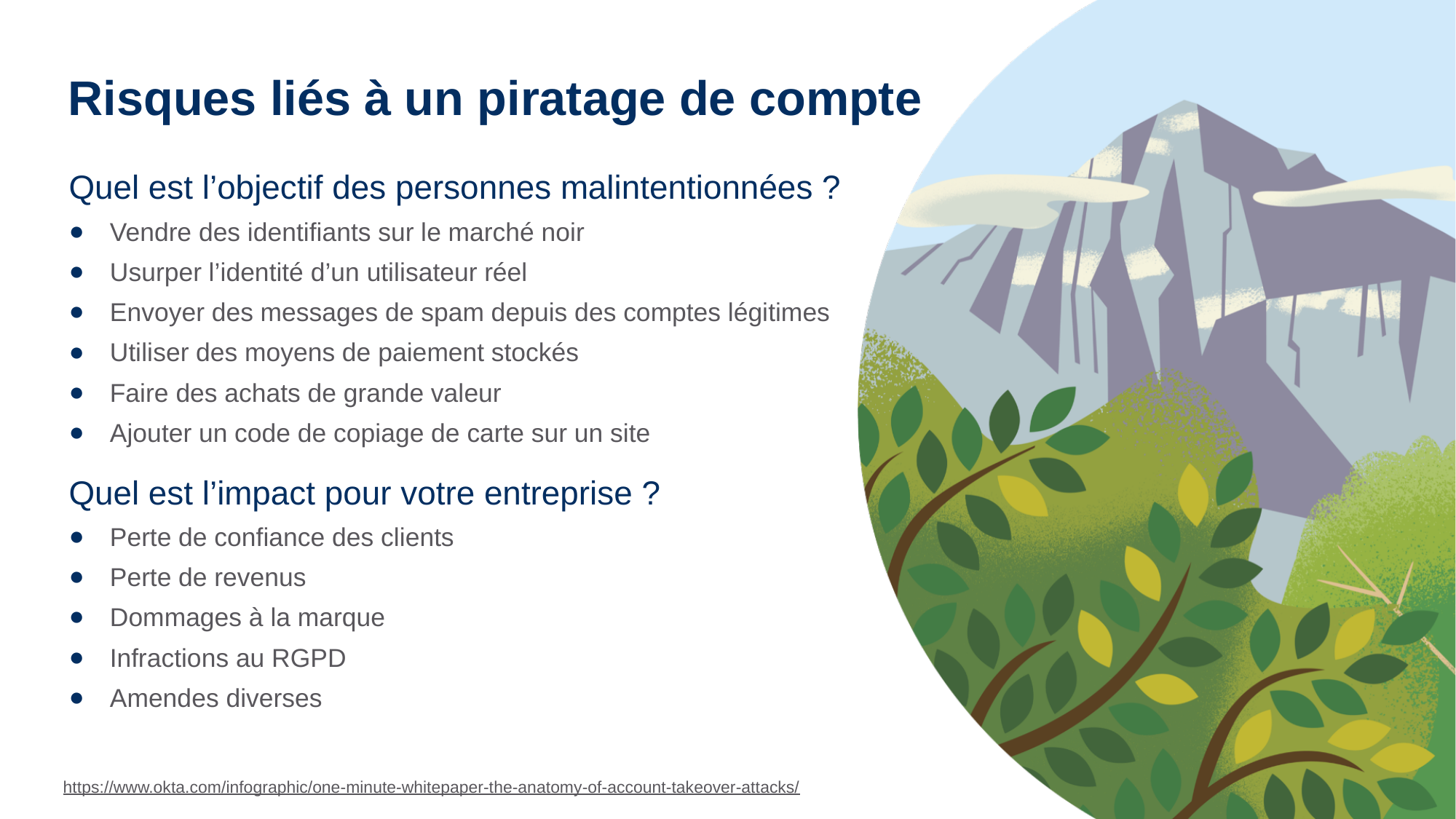

# Risques liés à un piratage de compte
Quel est l’objectif des personnes malintentionnées ?
Vendre des identifiants sur le marché noir
Usurper l’identité d’un utilisateur réel
Envoyer des messages de spam depuis des comptes légitimes
Utiliser des moyens de paiement stockés
Faire des achats de grande valeur
Ajouter un code de copiage de carte sur un site
Quel est l’impact pour votre entreprise ?
Perte de confiance des clients
Perte de revenus
Dommages à la marque
Infractions au RGPD
Amendes diverses

https://www.okta.com/infographic/one-minute-whitepaper-the-anatomy-of-account-takeover-attacks/